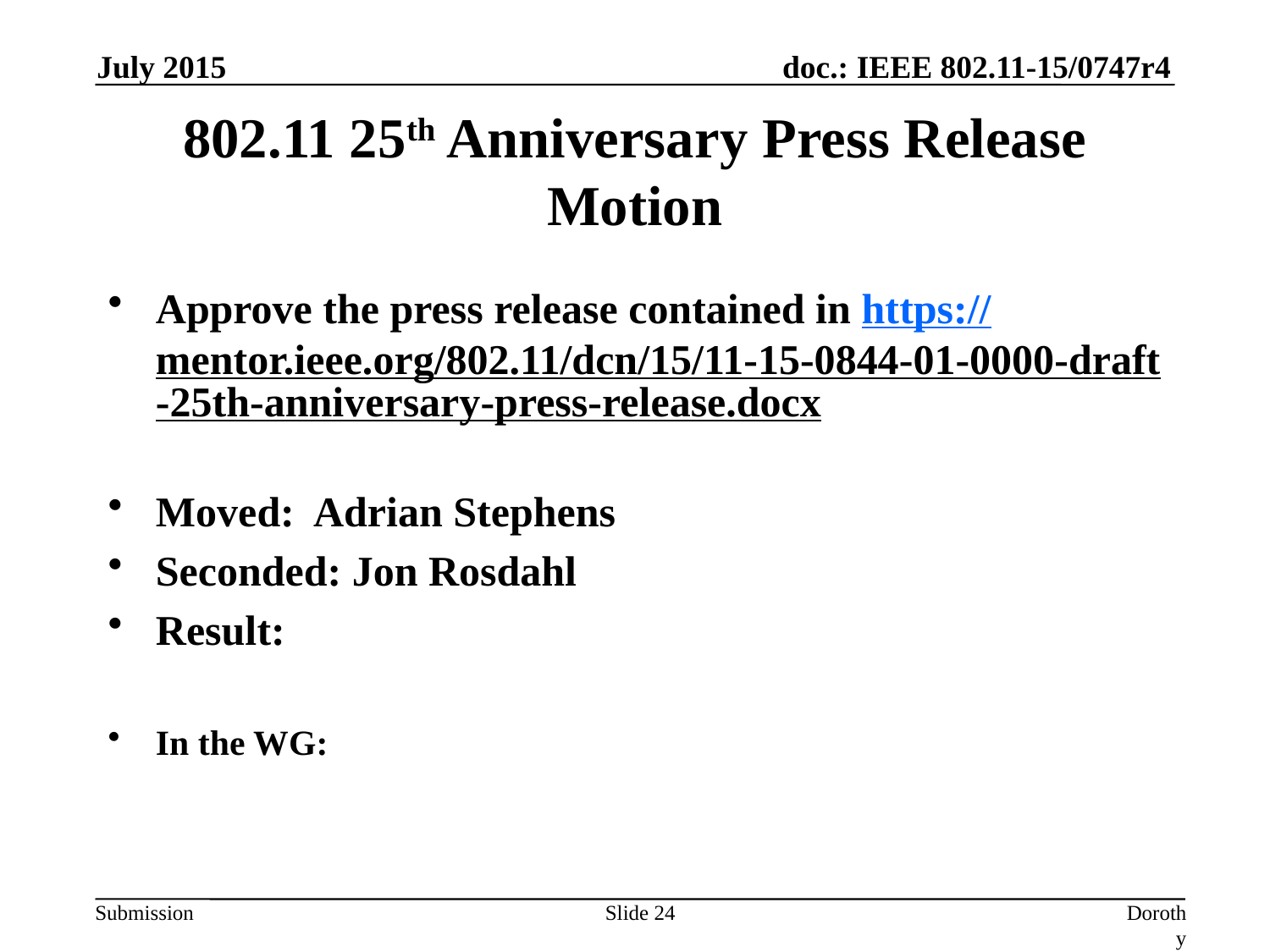

July 2015
# 802.11 25th Anniversary Press Release Motion
Approve the press release contained in https://mentor.ieee.org/802.11/dcn/15/11-15-0844-01-0000-draft-25th-anniversary-press-release.docx
Moved:  Adrian Stephens
Seconded: Jon Rosdahl
Result:

In the WG:
Slide 24
Dorothy Stanley, HP-Aruba Networks